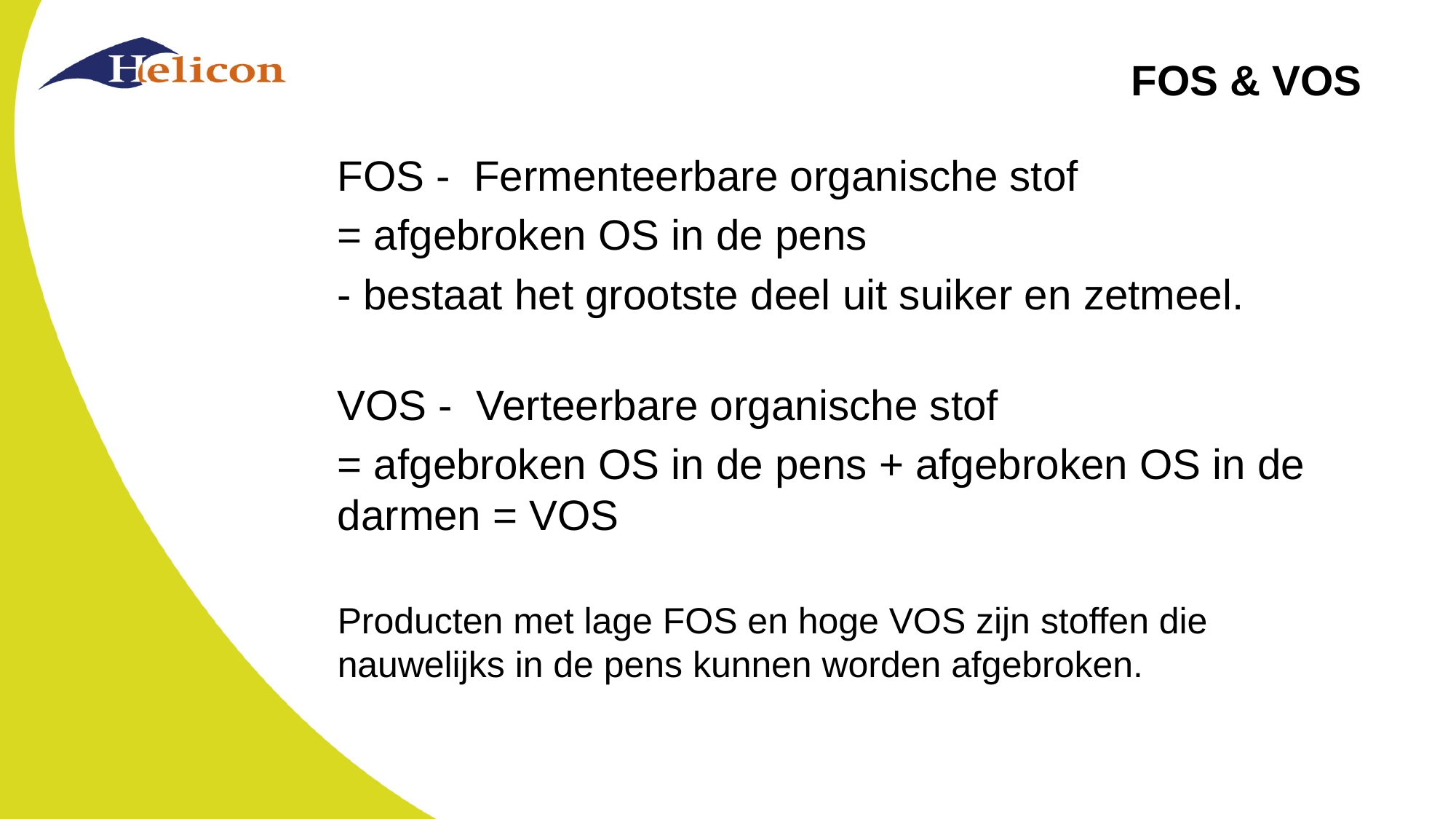

# FOS & VOS
FOS -  Fermenteerbare organische stof
= afgebroken OS in de pens
- bestaat het grootste deel uit suiker en zetmeel.
VOS -  Verteerbare organische stof
= afgebroken OS in de pens + afgebroken OS in de darmen = VOS
Producten met lage FOS en hoge VOS zijn stoffen die nauwelijks in de pens kunnen worden afgebroken.